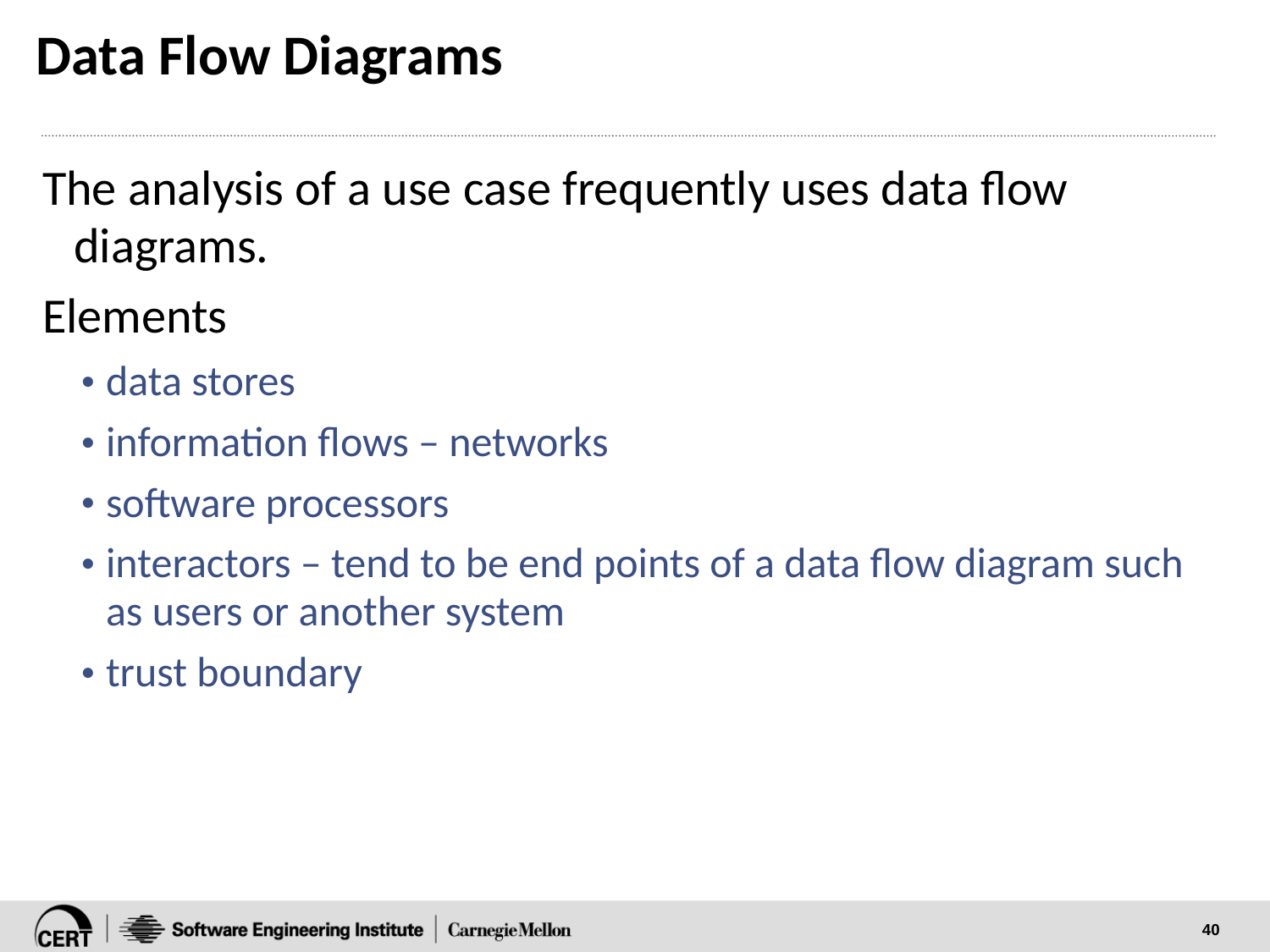

# Data Flow Diagrams
The analysis of a use case frequently uses data flow diagrams.
Elements
data stores
information flows – networks
software processors
interactors – tend to be end points of a data flow diagram such as users or another system
trust boundary